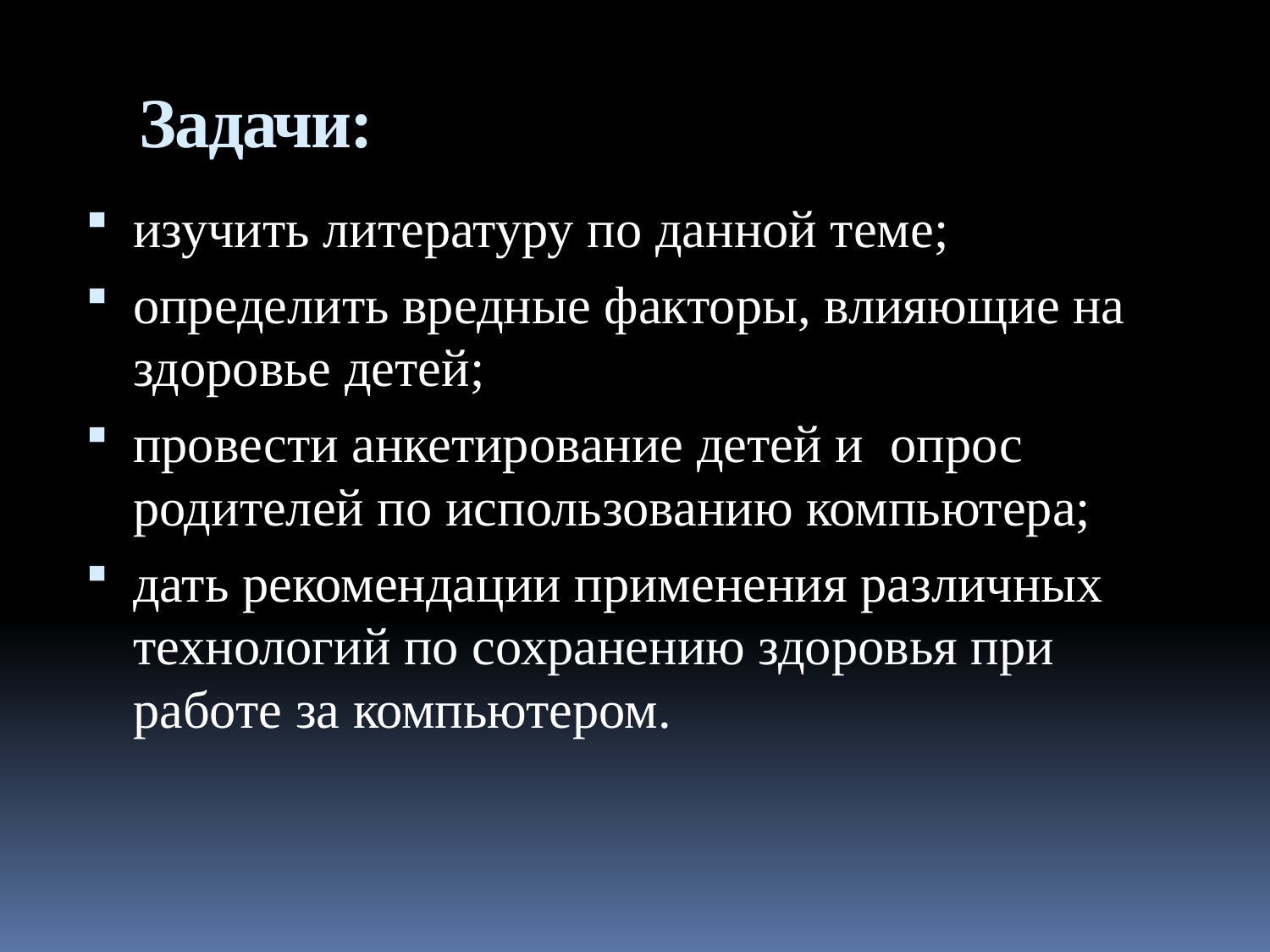

# Задачи:
изучить литературу по данной теме;
определить вредные факторы, влияющие на здоровье детей;
провести анкетирование детей и  опрос родителей по использованию компьютера;
дать рекомендации применения различных технологий по сохранению здоровья при работе за компьютером.